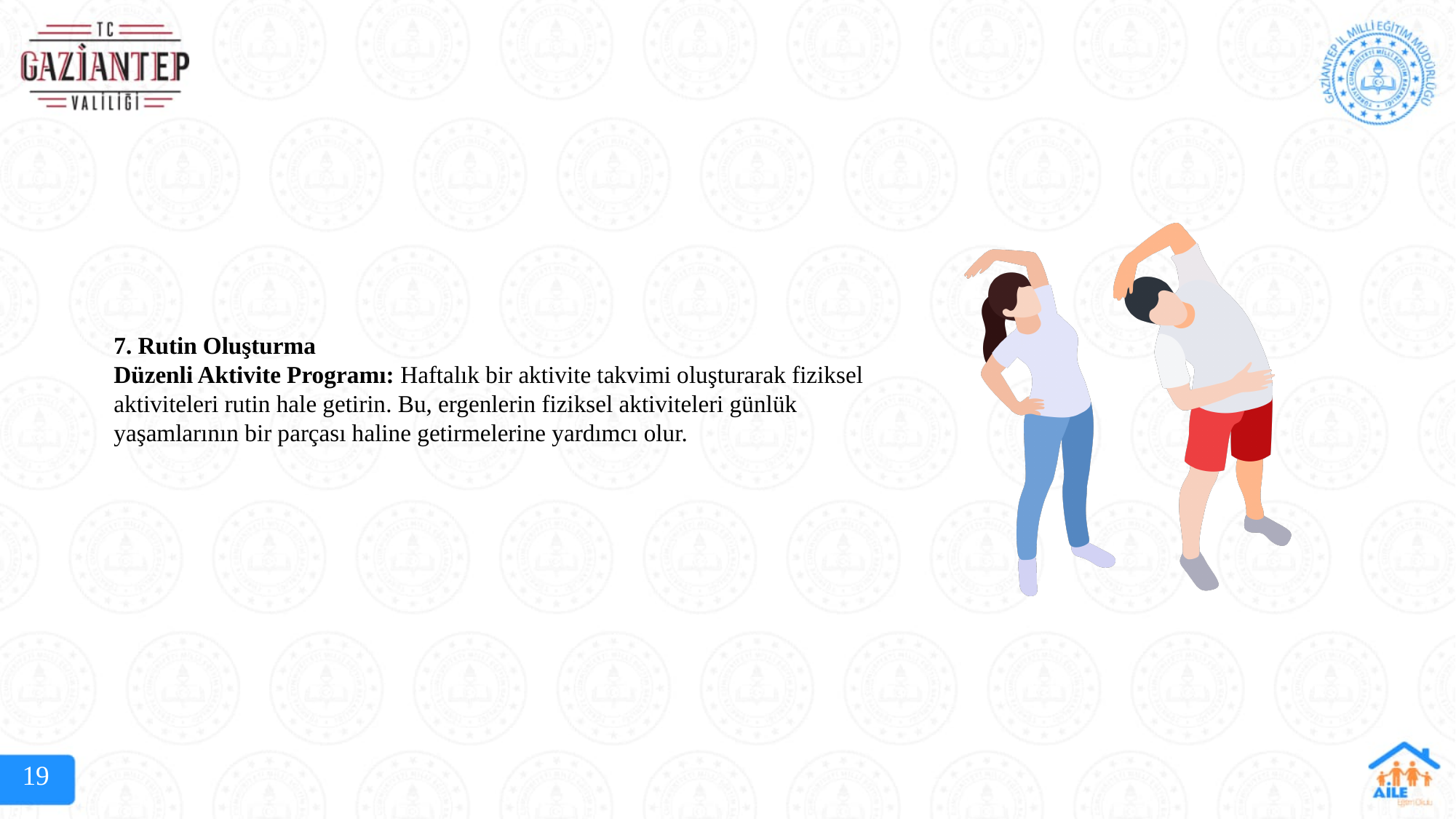

7. Rutin Oluşturma
Düzenli Aktivite Programı: Haftalık bir aktivite takvimi oluşturarak fiziksel aktiviteleri rutin hale getirin. Bu, ergenlerin fiziksel aktiviteleri günlük yaşamlarının bir parçası haline getirmelerine yardımcı olur.
19